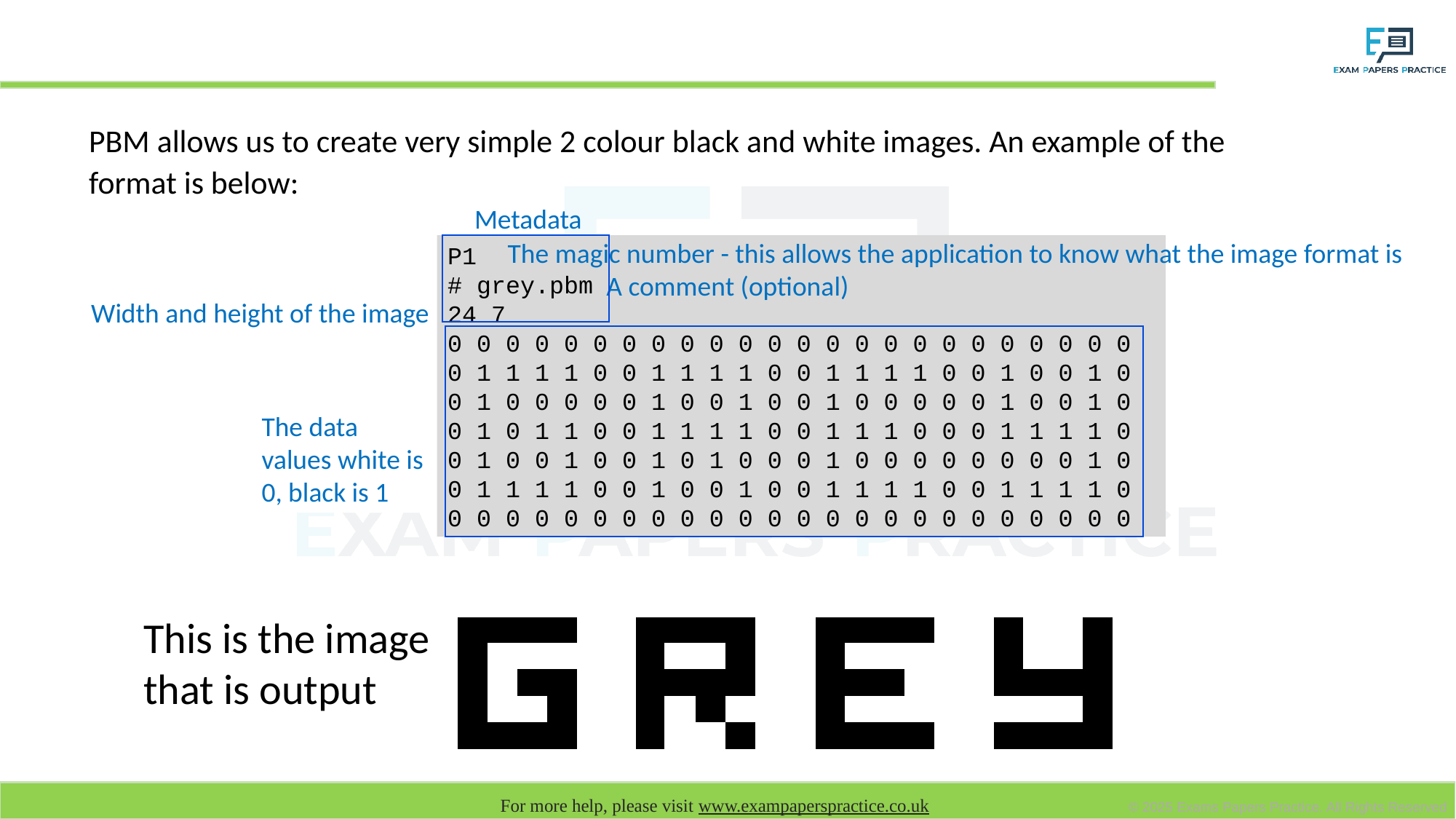

# PBM
PBM allows us to create very simple 2 colour black and white images. An example of the format is below:
Metadata
The magic number - this allows the application to know what the image format is
P1
# grey.pbm
24 7
0 0 0 0 0 0 0 0 0 0 0 0 0 0 0 0 0 0 0 0 0 0 0 0
0 1 1 1 1 0 0 1 1 1 1 0 0 1 1 1 1 0 0 1 0 0 1 0
0 1 0 0 0 0 0 1 0 0 1 0 0 1 0 0 0 0 0 1 0 0 1 0
0 1 0 1 1 0 0 1 1 1 1 0 0 1 1 1 0 0 0 1 1 1 1 0
0 1 0 0 1 0 0 1 0 1 0 0 0 1 0 0 0 0 0 0 0 0 1 0
0 1 1 1 1 0 0 1 0 0 1 0 0 1 1 1 1 0 0 1 1 1 1 0
0 0 0 0 0 0 0 0 0 0 0 0 0 0 0 0 0 0 0 0 0 0 0 0

A comment (optional)
Width and height of the image

The data values white is 0, black is 1
|  |  |  |  |  |  |  |  |  |  |  |  |  |  |  |  |  |  |  |  |  |  |  |  |
| --- | --- | --- | --- | --- | --- | --- | --- | --- | --- | --- | --- | --- | --- | --- | --- | --- | --- | --- | --- | --- | --- | --- | --- |
|  |  |  |  |  |  |  |  |  |  |  |  |  |  |  |  |  |  |  |  |  |  |  |  |
|  |  |  |  |  |  |  |  |  |  |  |  |  |  |  |  |  |  |  |  |  |  |  |  |
|  |  |  |  |  |  |  |  |  |  |  |  |  |  |  |  |  |  |  |  |  |  |  |  |
|  |  |  |  |  |  |  |  |  |  |  |  |  |  |  |  |  |  |  |  |  |  |  |  |
|  |  |  |  |  |  |  |  |  |  |  |  |  |  |  |  |  |  |  |  |  |  |  |  |
|  |  |  |  |  |  |  |  |  |  |  |  |  |  |  |  |  |  |  |  |  |  |  |  |
This is the image that is output